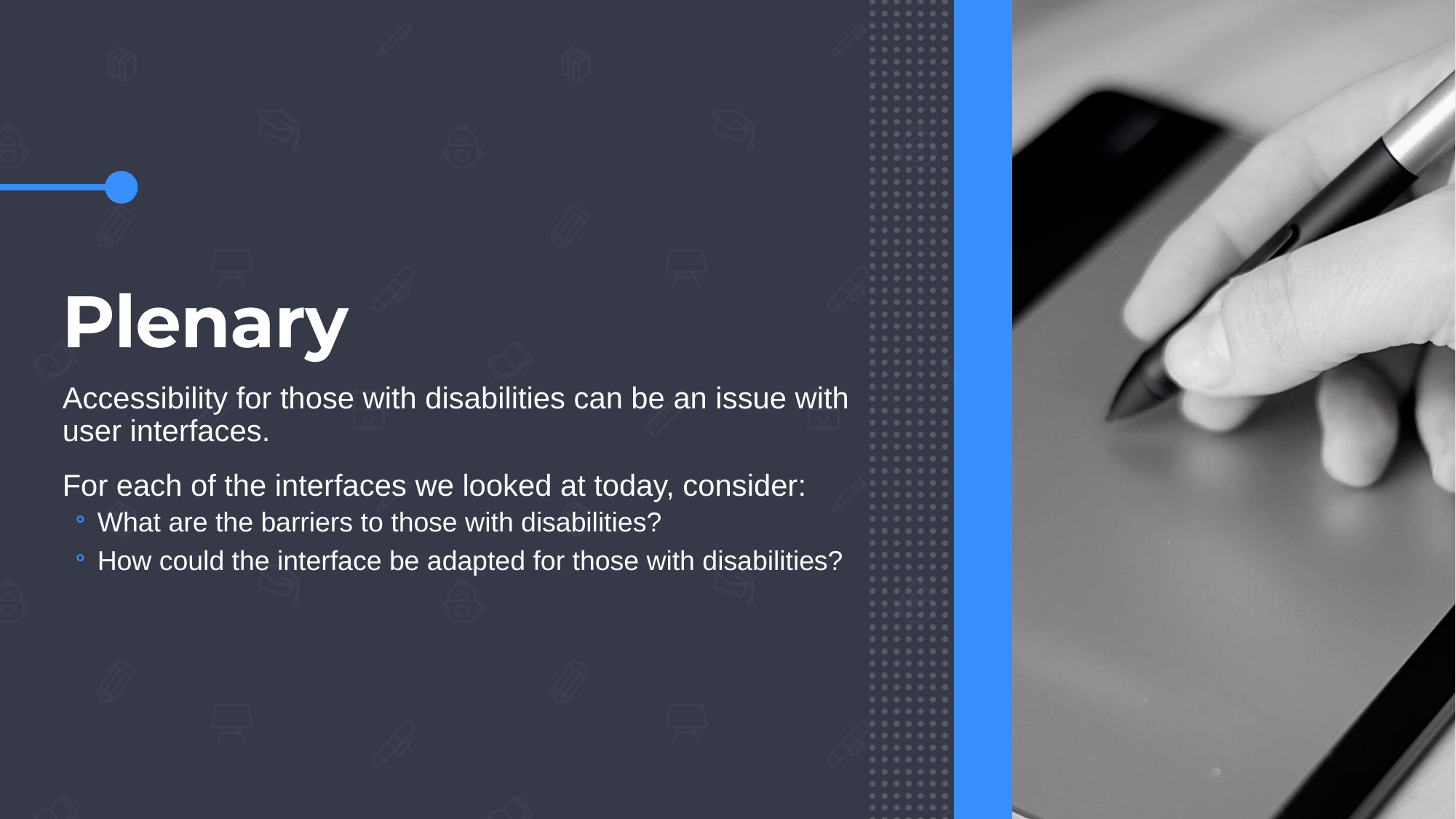

# Plenary
Accessibility for those with disabilities can be an issue with user interfaces.
For each of the interfaces we looked at today, consider:
What are the barriers to those with disabilities?
How could the interface be adapted for those with disabilities?